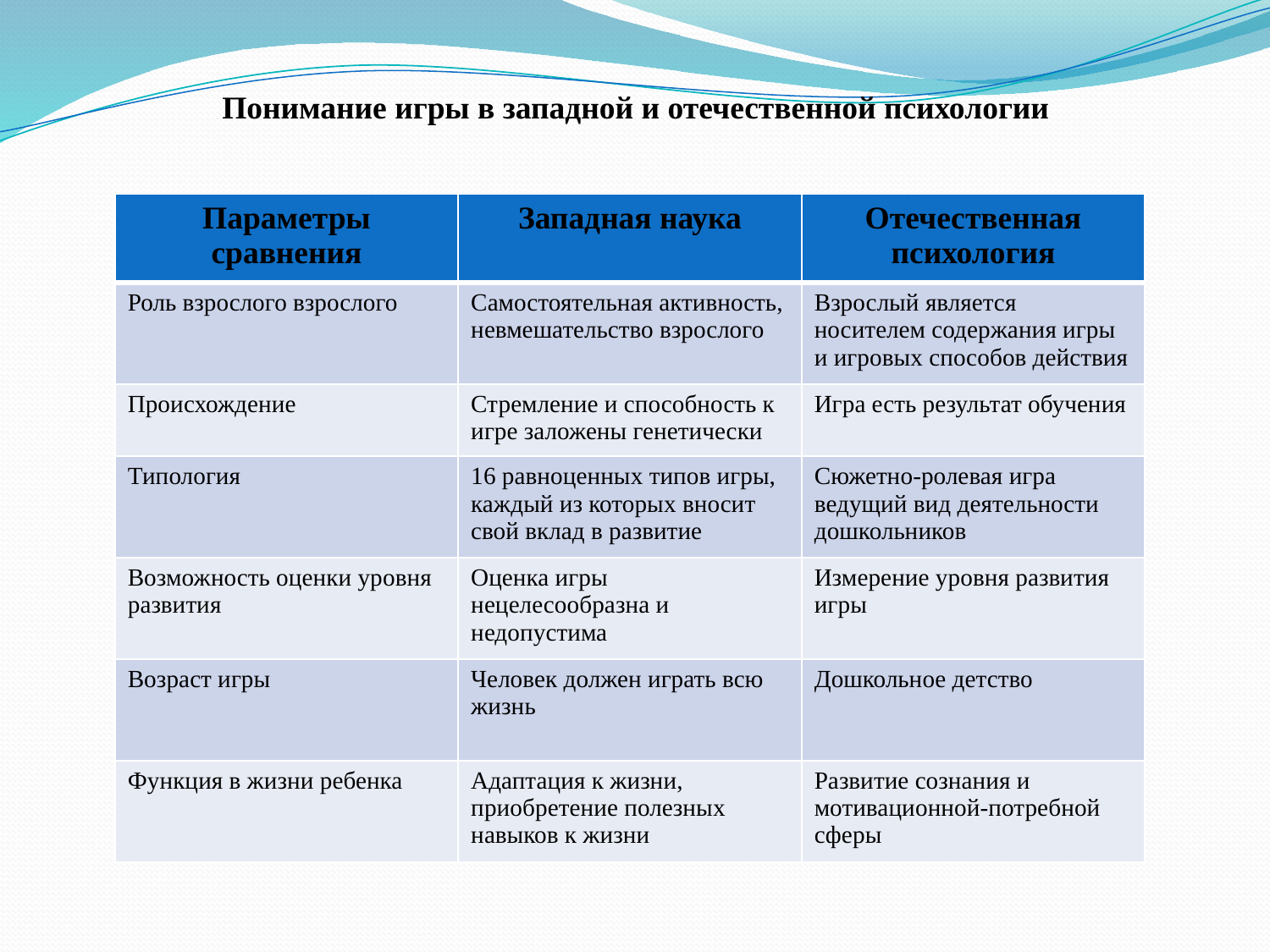

Понимание игры в западной и отечественной психологии
| Параметры сравнения | Западная наука | Отечественная психология |
| --- | --- | --- |
| Роль взрослого взрослого | Самостоятельная активность, невмешательство взрослого | Взрослый является носителем содержания игры и игровых способов действия |
| Происхождение | Стремление и способность к игре заложены генетически | Игра есть результат обучения |
| Типология | 16 равноценных типов игры, каждый из которых вносит свой вклад в развитие | Сюжетно-ролевая игра ведущий вид деятельности дошкольников |
| Возможность оценки уровня развития | Оценка игры нецелесообразна и недопустима | Измерение уровня развития игры |
| Возраст игры | Человек должен играть всю жизнь | Дошкольное детство |
| Функция в жизни ребенка | Адаптация к жизни, приобретение полезных навыков к жизни | Развитие сознания и мотивационной-потребной сферы |